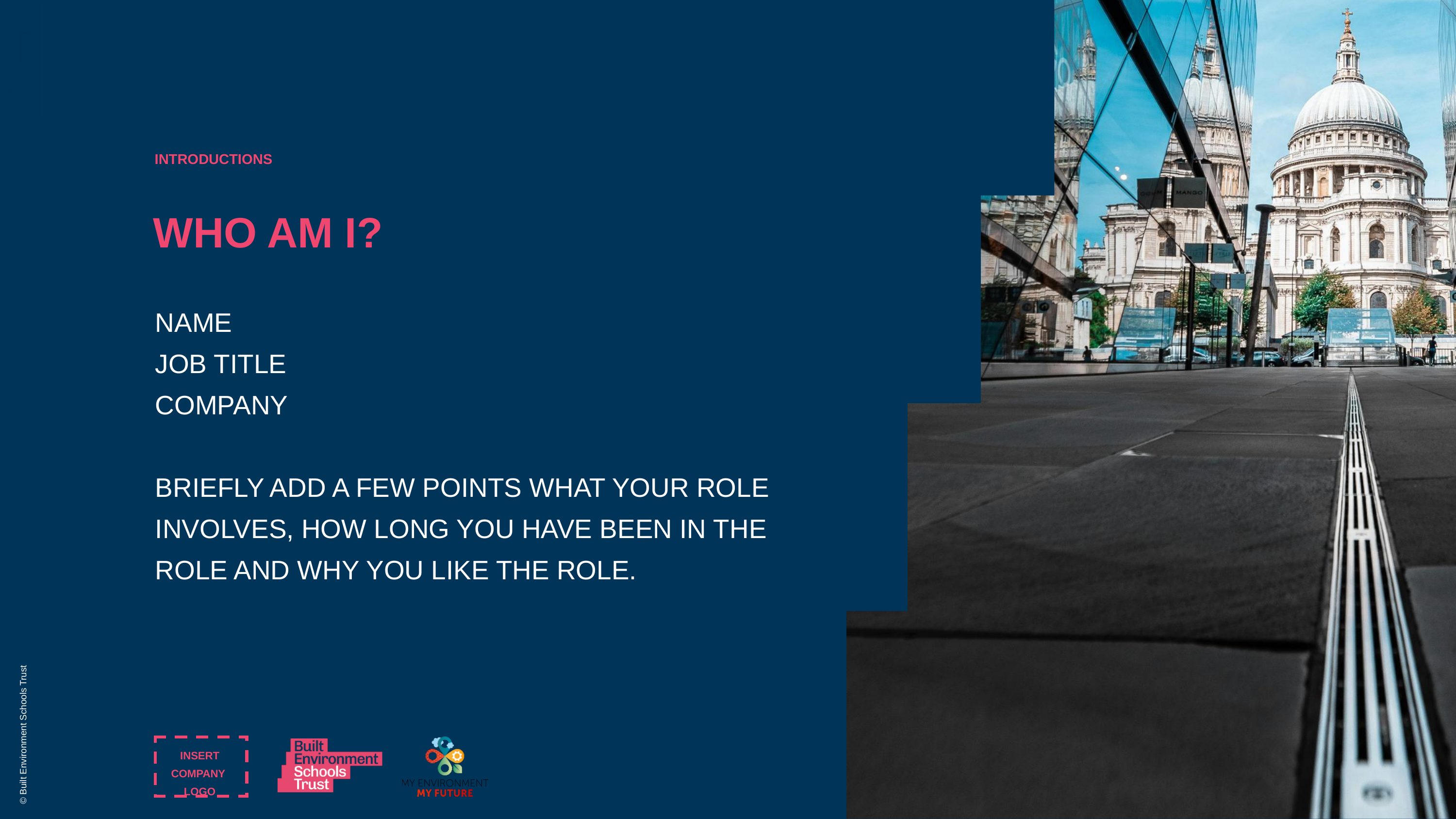

INTRODUCTIONS
WHO AM I?
NAME
JOB TITLE
COMPANY

BRIEFLY ADD A FEW POINTS WHAT YOUR ROLE INVOLVES, HOW LONG YOU HAVE BEEN IN THE ROLE AND WHY YOU LIKE THE ROLE.
© Built Environment Schools Trust

INSERT COMPANY
LOGO